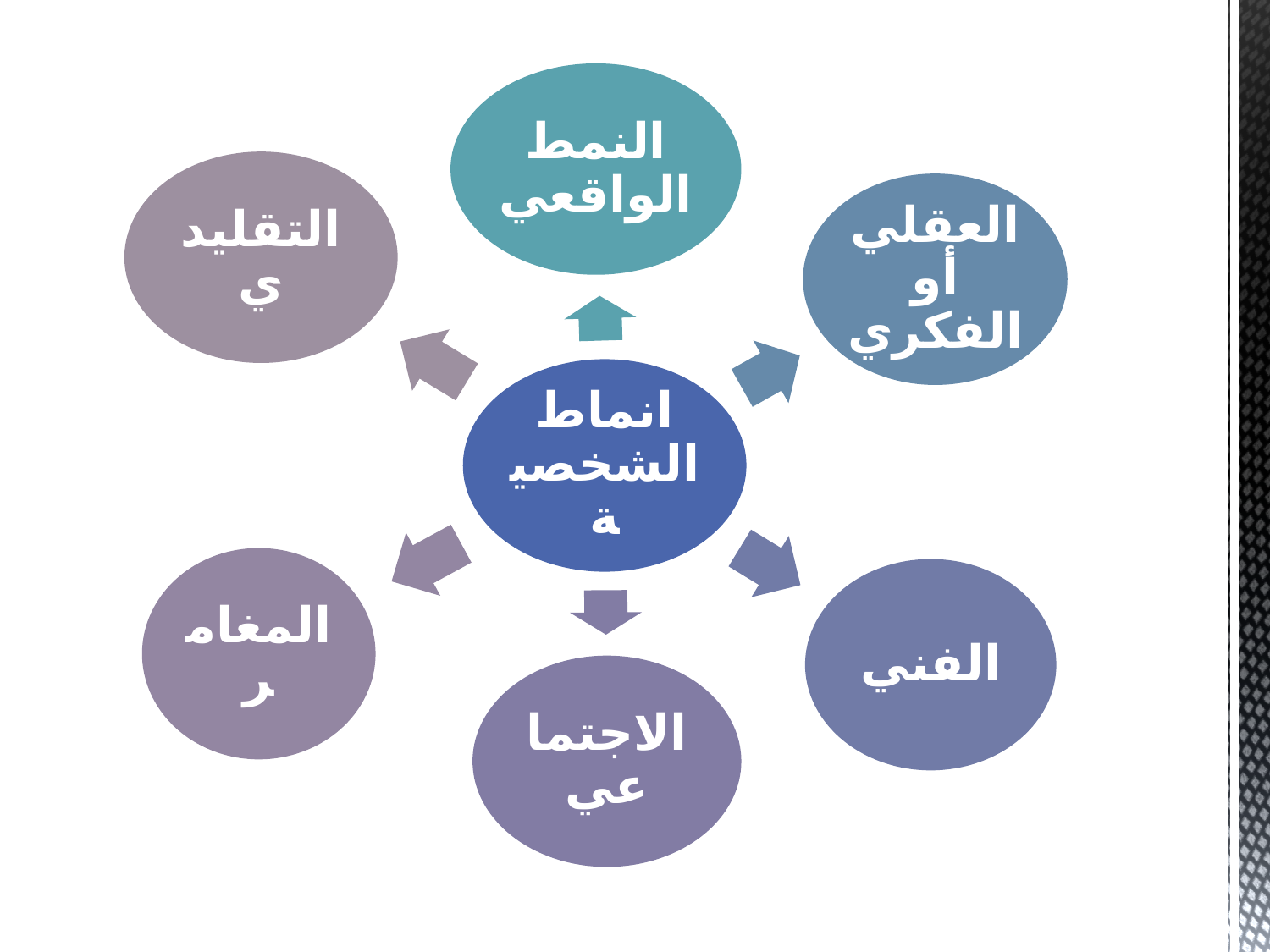

انماط الشخصية

النمط الواقعي

العقلي أو الفكري

الفني

الاجتماعي

المغامر

التقليدي